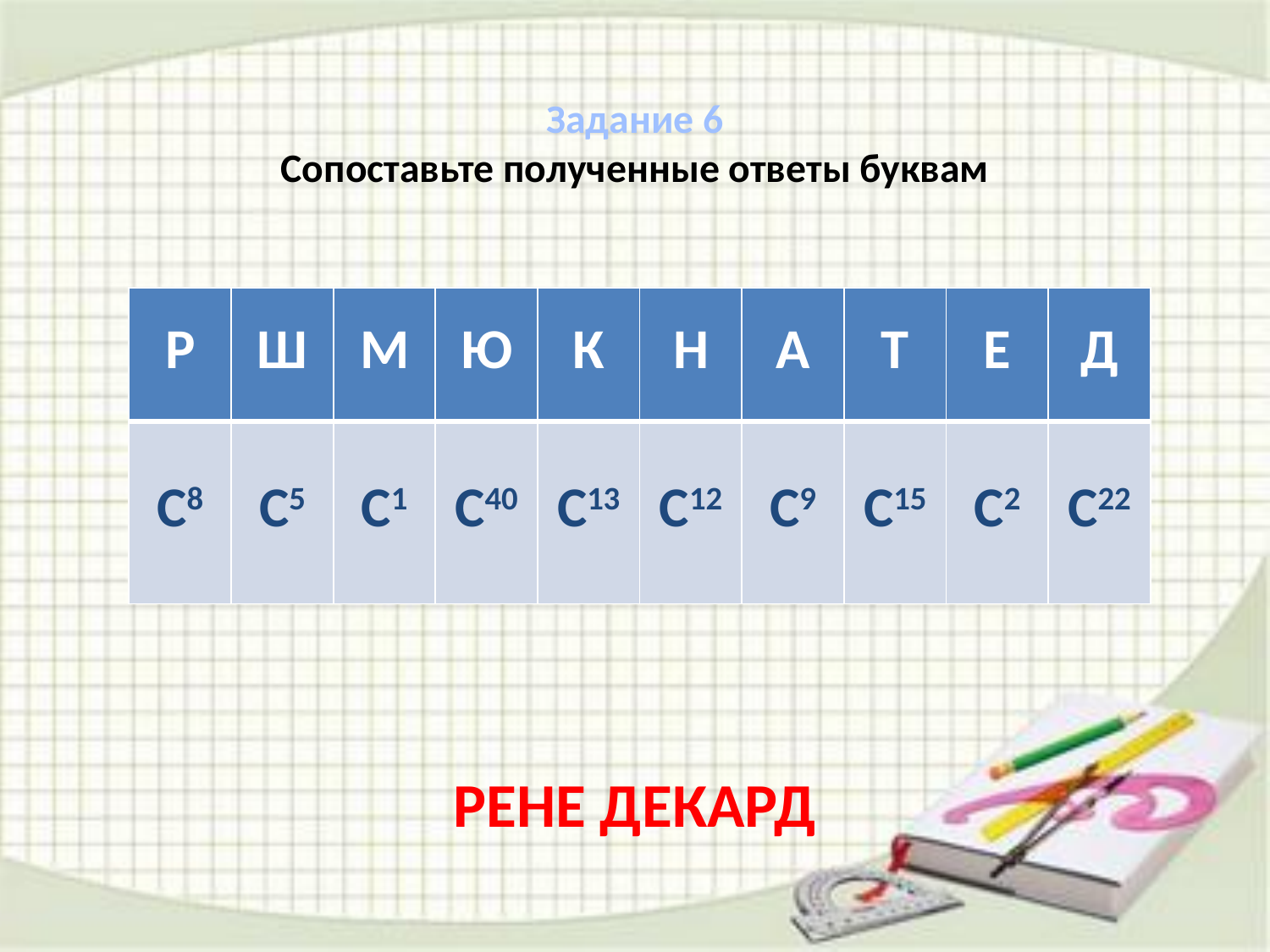

# Задание 6 Сопоставьте полученные ответы буквам

РЕНЕ ДЕКАРД